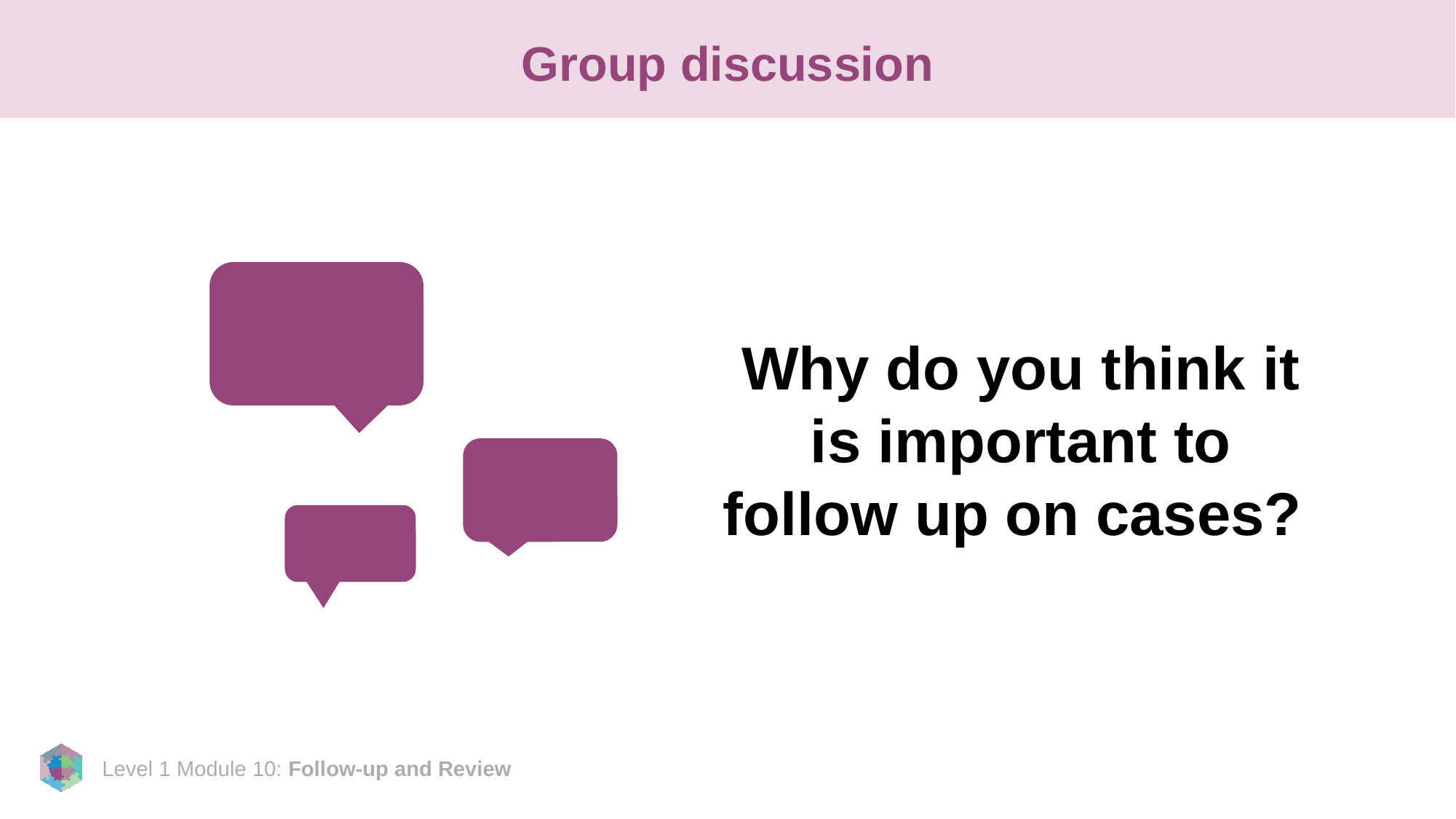

# Group discussion
Why do you think it is important to follow up on cases?